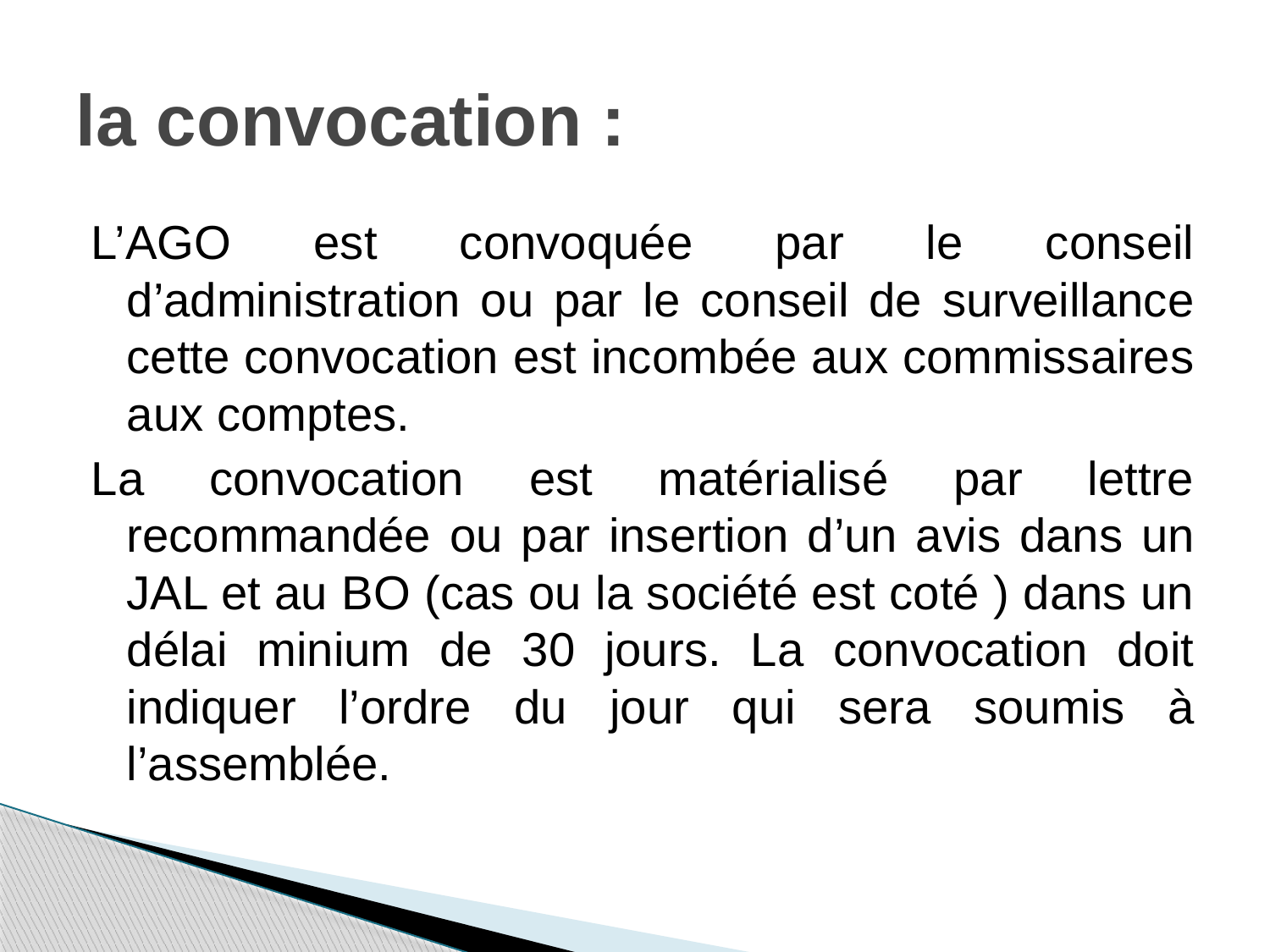

# la convocation :
L’AGO est convoquée par le conseil d’administration ou par le conseil de surveillance cette convocation est incombée aux commissaires aux comptes.
La convocation est matérialisé par lettre recommandée ou par insertion d’un avis dans un JAL et au BO (cas ou la société est coté ) dans un délai minium de 30 jours. La convocation doit indiquer l’ordre du jour qui sera soumis à l’assemblée.